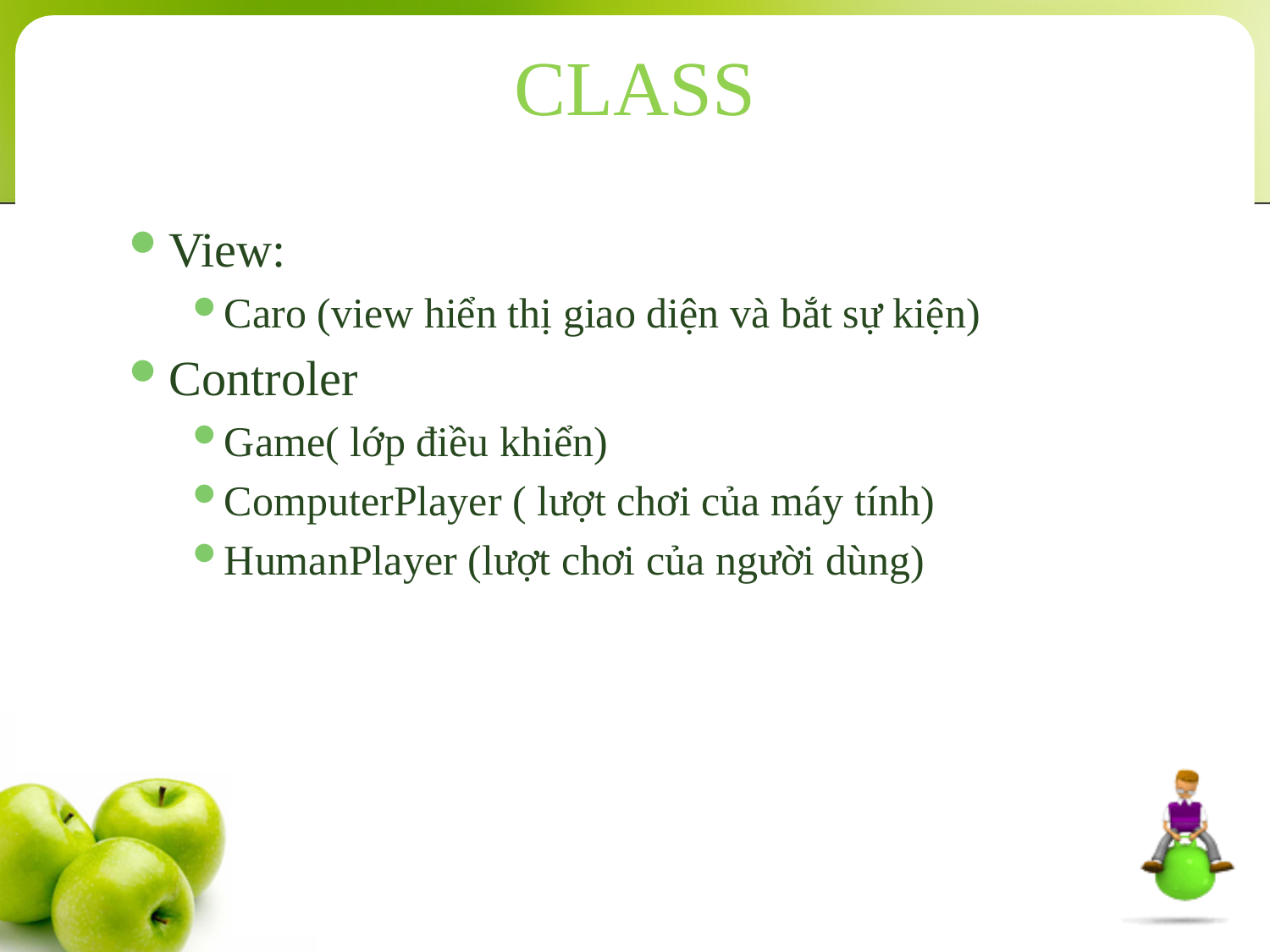

# CLASS
View:
Caro (view hiển thị giao diện và bắt sự kiện)
Controler
Game( lớp điều khiển)
ComputerPlayer ( lượt chơi của máy tính)
HumanPlayer (lượt chơi của người dùng)